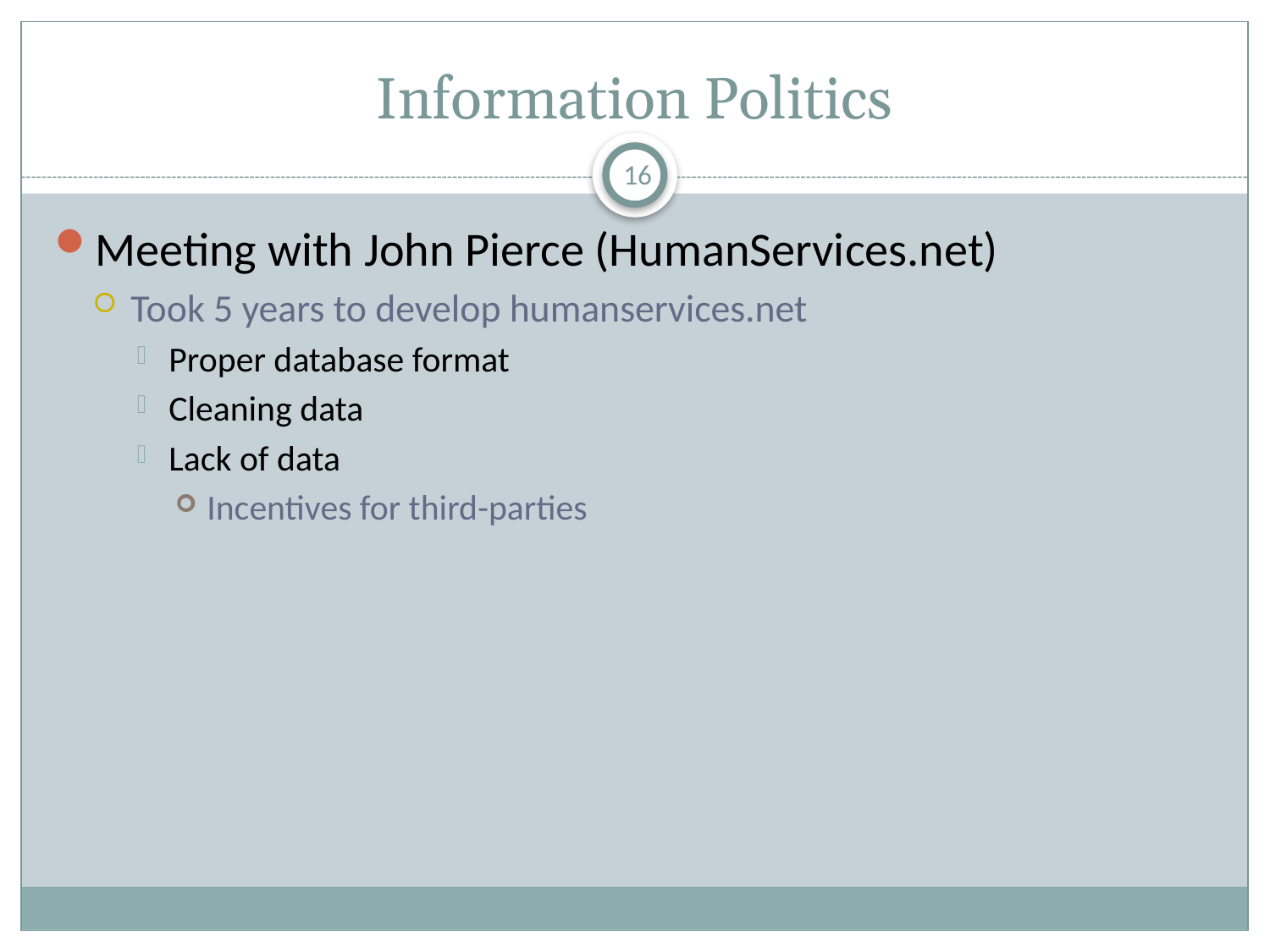

# Information Politics
16
Meeting with John Pierce (HumanServices.net)
Took 5 years to develop humanservices.net
Proper database format
Cleaning data
Lack of data
Incentives for third-parties